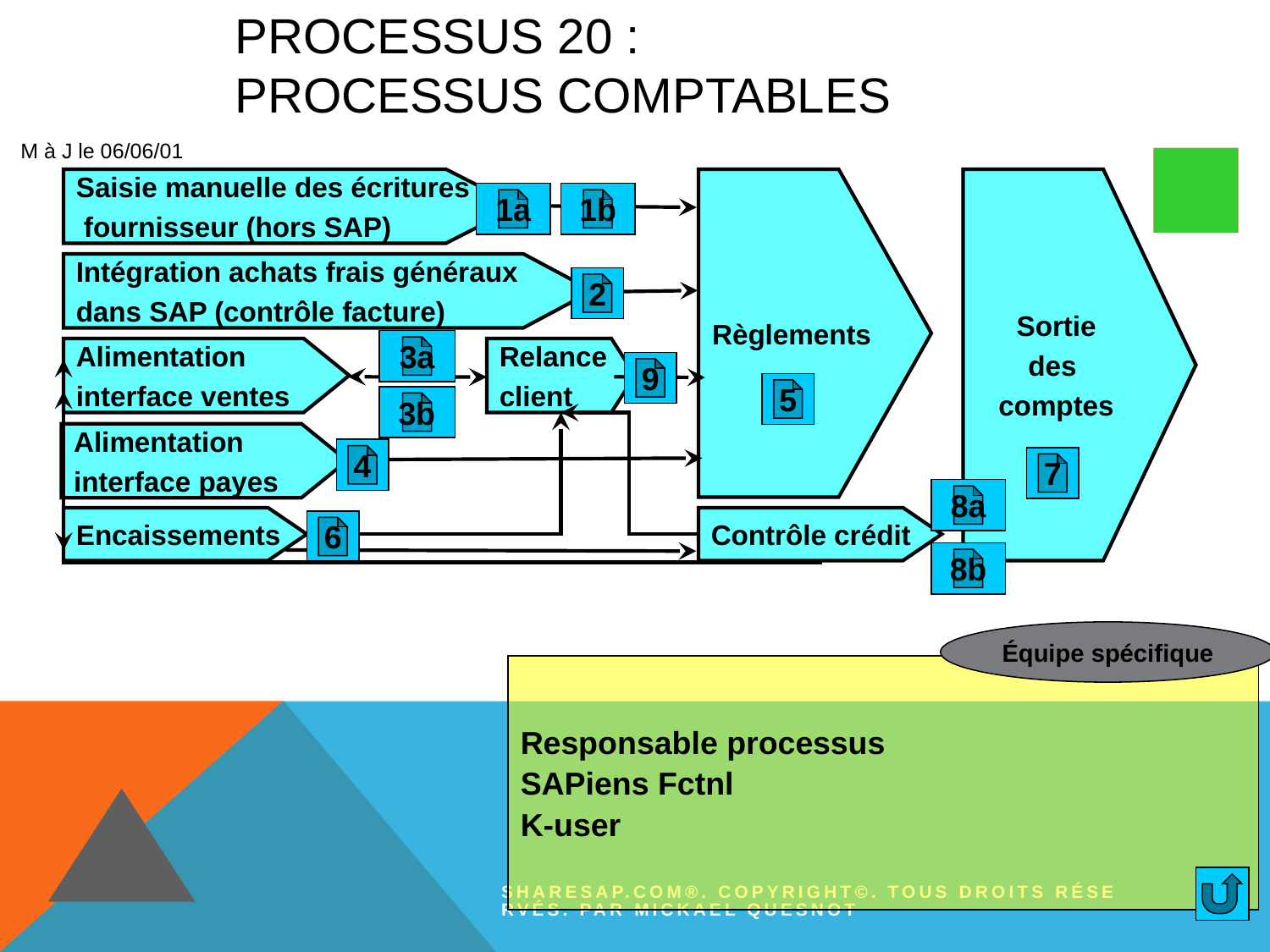

# Processus 20 : Processus comptables

M à J le 06/06/01

Saisie manuelle des écritures
 fournisseur (hors SAP)
Règlements
Sortie
des
comptes
1a
1b

Intégration achats frais généraux
dans SAP (contrôle facture)
2

3a
Alimentation
interface ventes
Relance
client
9
5

3b
Alimentation
interface payes
4
7

8a
Encaissements
6
Contrôle crédit
8b

Équipe spécifique
Responsable processus
SAPiens Fctnl
K-user

Sharesap.com®. Copyright©. Tous droits réservés. Par Mickael QUESNOT